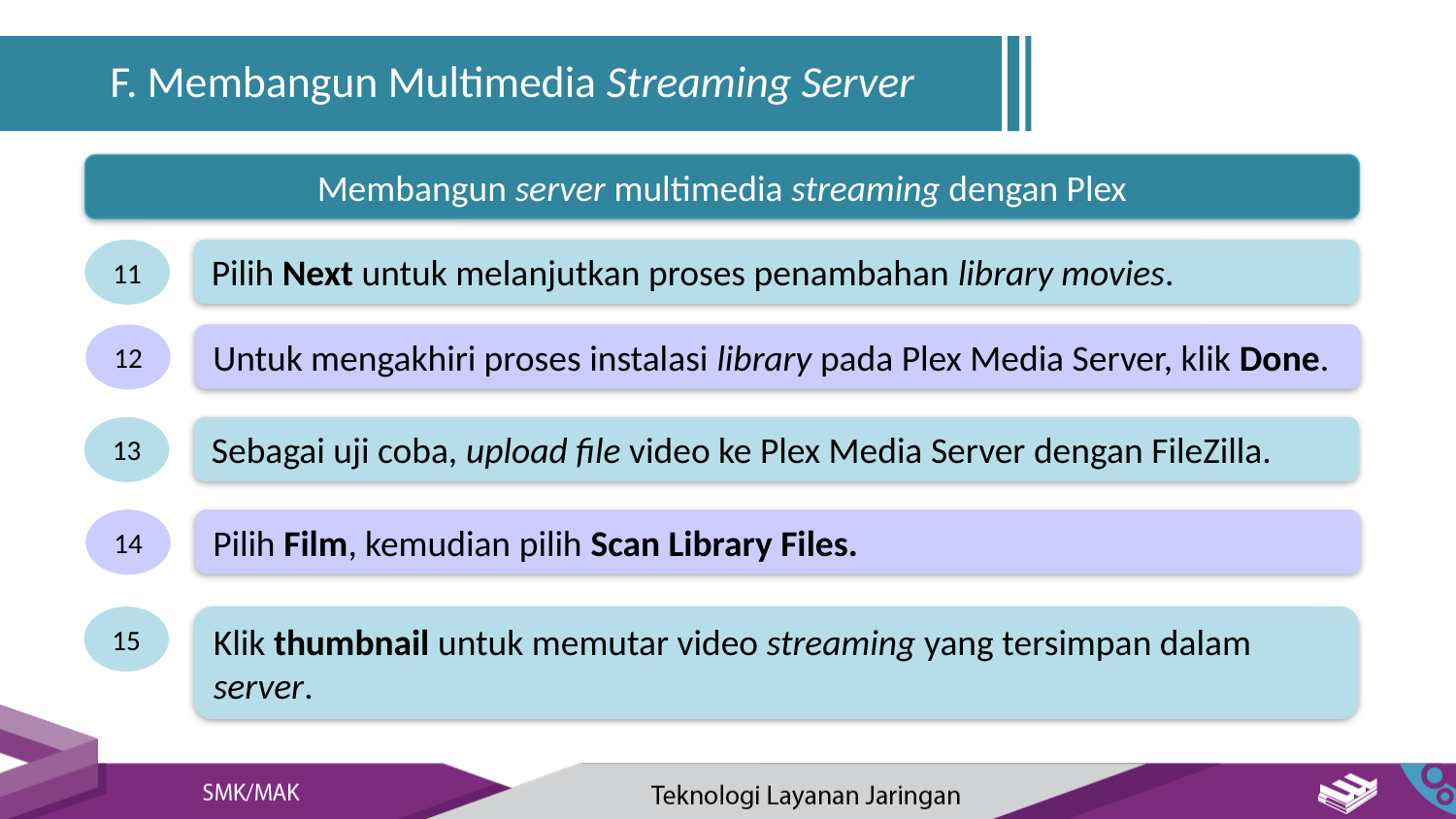

F. Membangun Multimedia Streaming Server
Membangun server multimedia streaming dengan Plex
11
Pilih Next untuk melanjutkan proses penambahan library movies.
12
Untuk mengakhiri proses instalasi library pada Plex Media Server, klik Done.
13
Sebagai uji coba, upload file video ke Plex Media Server dengan FileZilla.
14
Pilih Film, kemudian pilih Scan Library Files.
15
Klik thumbnail untuk memutar video streaming yang tersimpan dalam server.